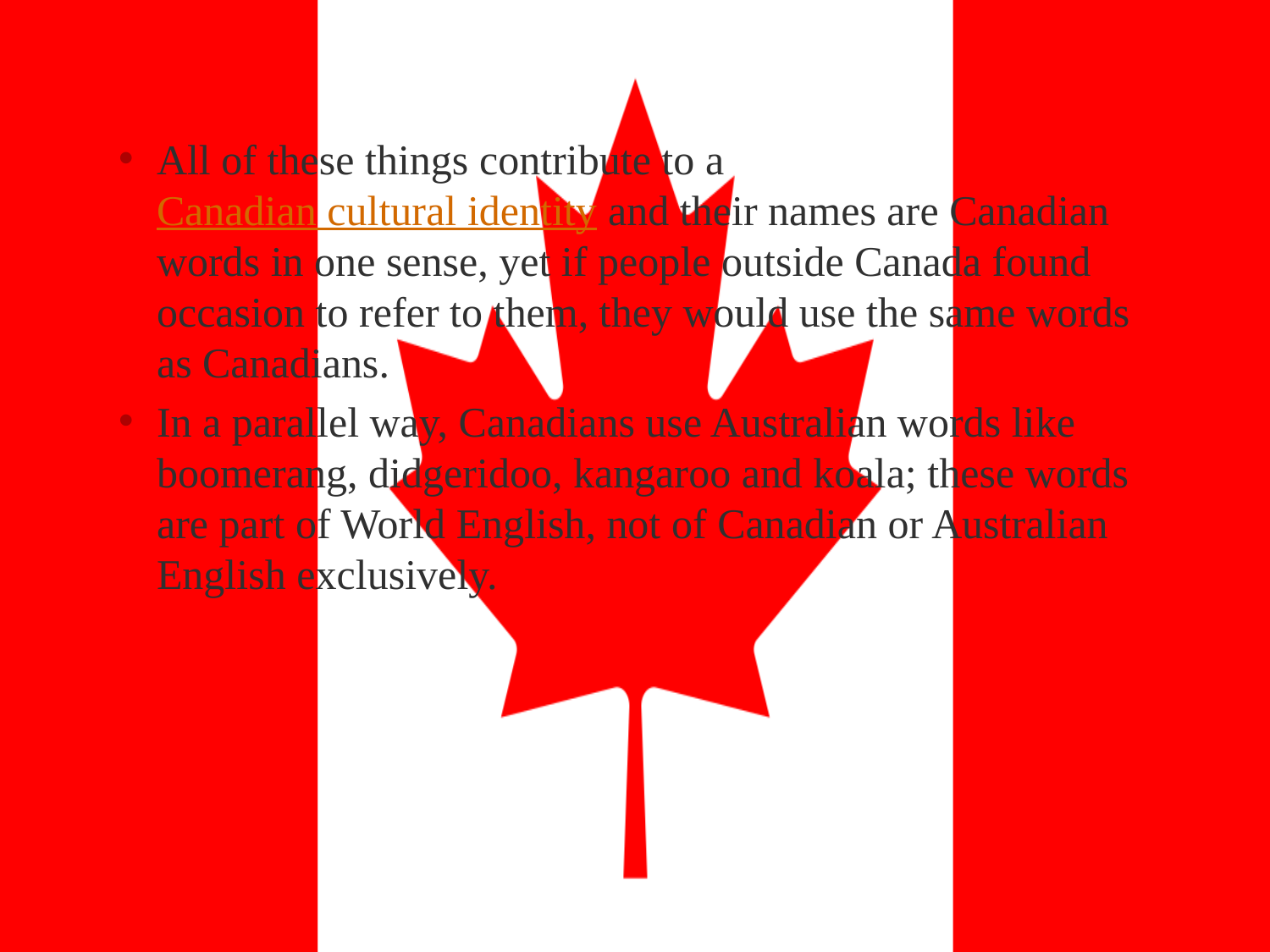

All of these things contribute to a Canadian cultural identity and their names are Canadian words in one sense, yet if people outside Canada found occasion to refer to them, they would use the same words as Canadians.
In a parallel way, Canadians use Australian words like boomerang, didgeridoo, kangaroo and koala; these words are part of World English, not of Canadian or Australian English exclusively.
#